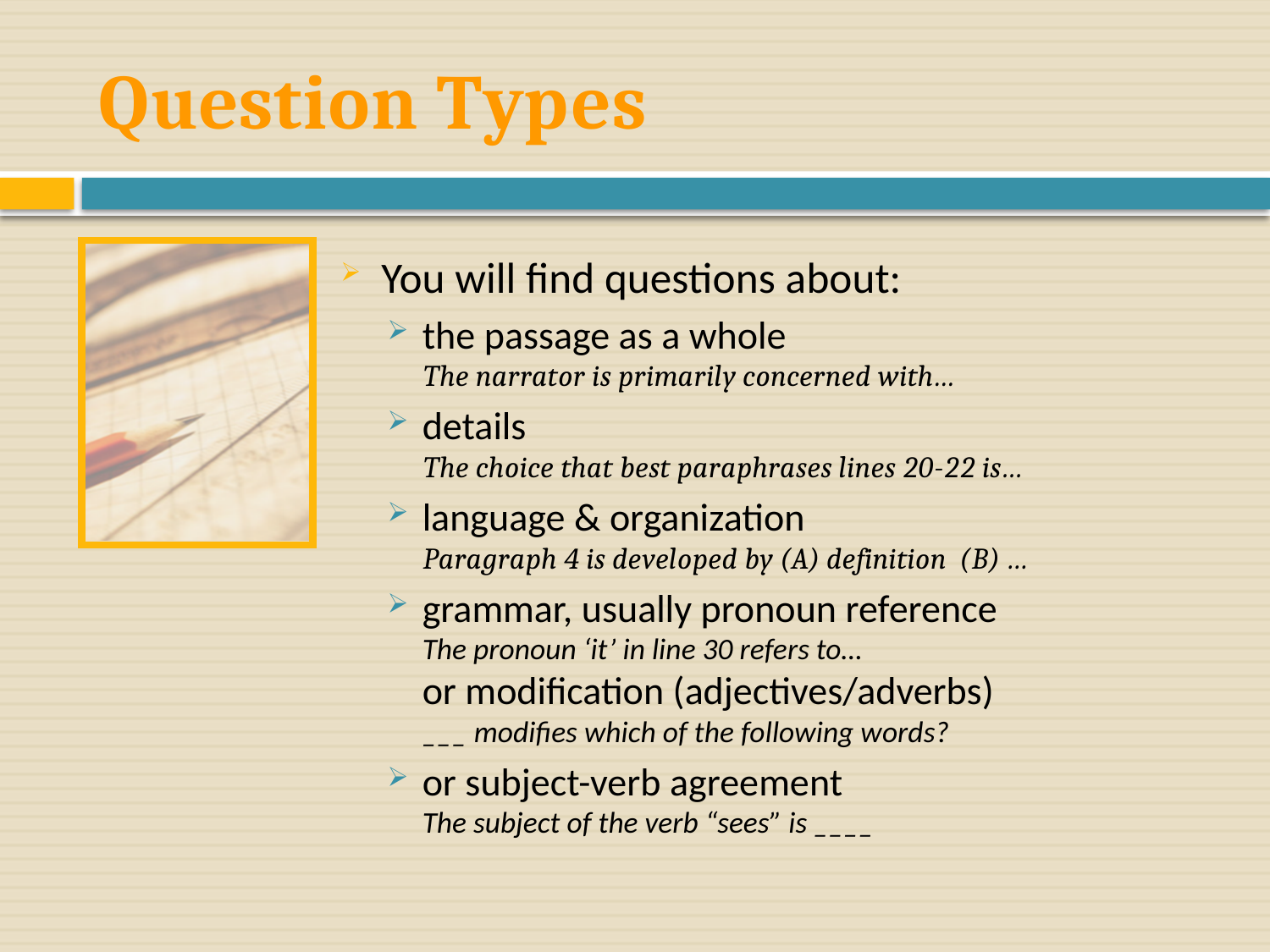

# Question Types
You will find questions about:
the passage as a whole
The narrator is primarily concerned with…
details
The choice that best paraphrases lines 20-22 is…
language & organization
Paragraph 4 is developed by (A) definition  (B) …
grammar, usually pronoun reference
The pronoun ‘it’ in line 30 refers to…
or modification (adjectives/adverbs)
___ modifies which of the following words?
or subject-verb agreement
The subject of the verb “sees” is ____